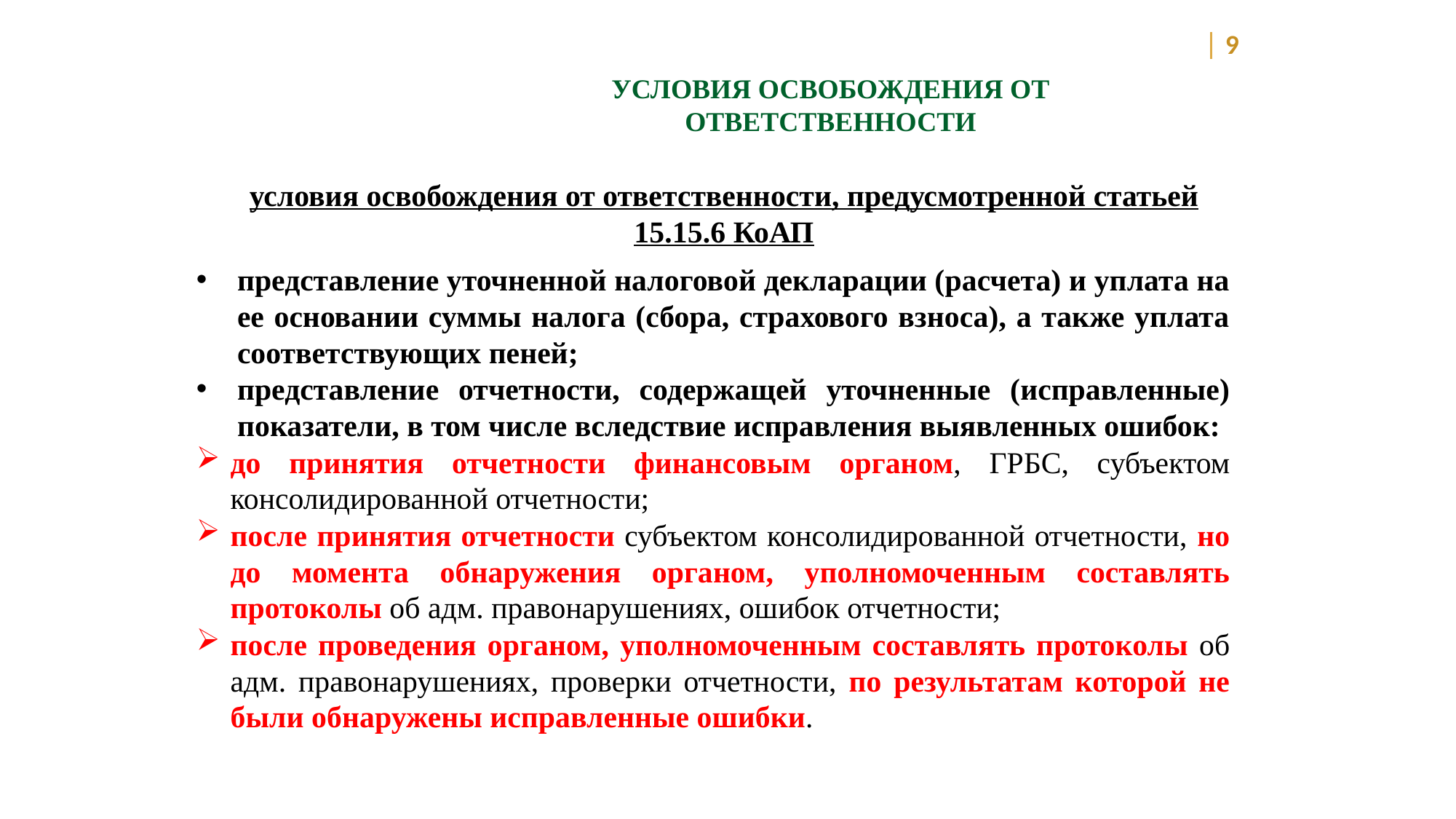

9
УСЛОВИЯ ОСВОБОЖДЕНИЯ ОТ ОТВЕТСТВЕННОСТИ
условия освобождения от ответственности, предусмотренной статьей 15.15.6 КоАП
представление уточненной налоговой декларации (расчета) и уплата на ее основании суммы налога (сбора, страхового взноса), а также уплата соответствующих пеней;
представление отчетности, содержащей уточненные (исправленные) показатели, в том числе вследствие исправления выявленных ошибок:
до принятия отчетности финансовым органом, ГРБС, субъектом консолидированной отчетности;
после принятия отчетности субъектом консолидированной отчетности, но до момента обнаружения органом, уполномоченным составлять протоколы об адм. правонарушениях, ошибок отчетности;
после проведения органом, уполномоченным составлять протоколы об адм. правонарушениях, проверки отчетности, по результатам которой не были обнаружены исправленные ошибки.